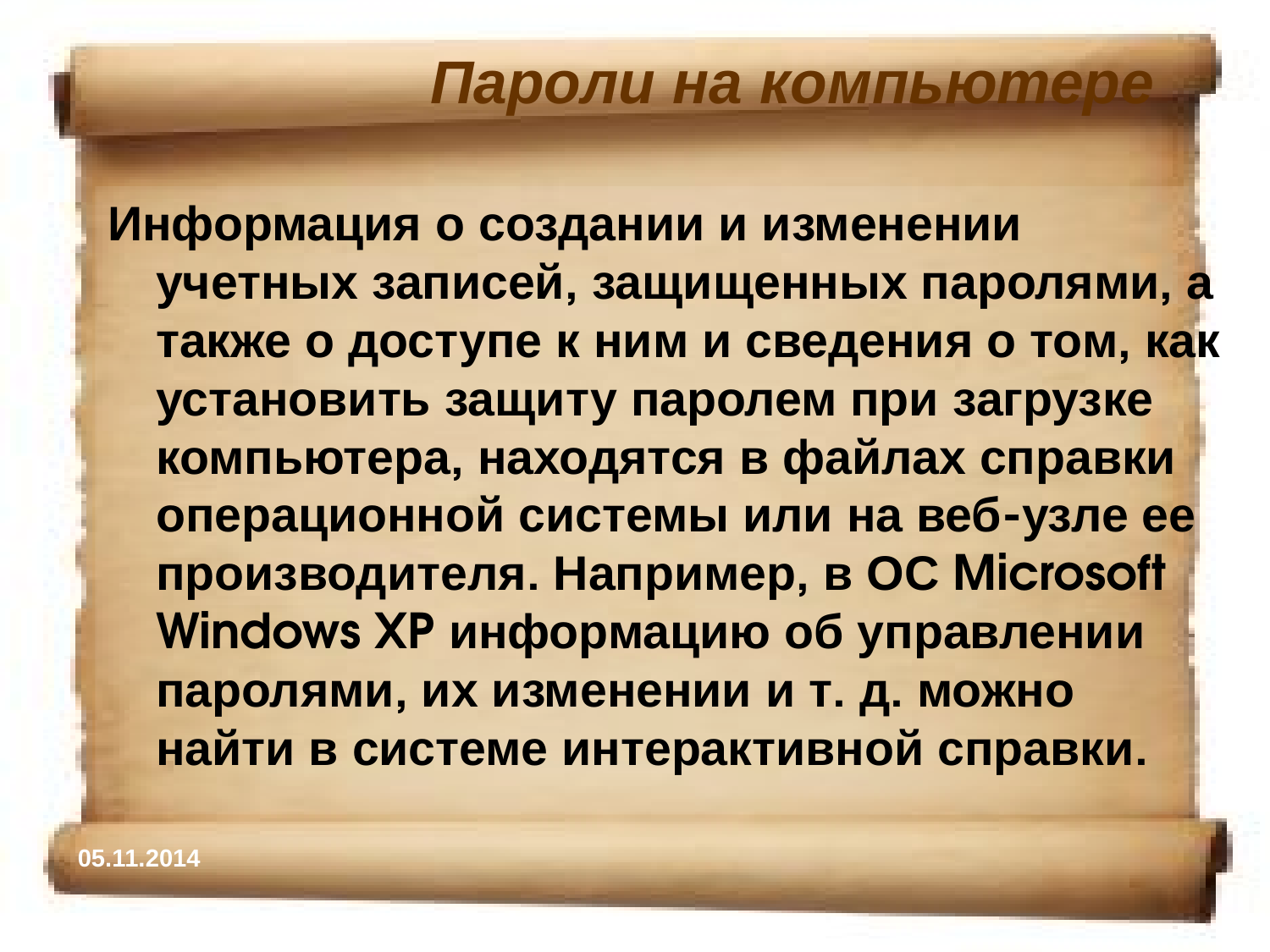

# Пароли на компьютере
Информация о создании и изменении учетных записей, защищенных паролями, а также о доступе к ним и сведения о том, как установить защиту паролем при загрузке компьютера, находятся в файлах справки операционной системы или на веб-узле ее производителя. Например, в ОС Microsoft Windows XP информацию об управлении паролями, их изменении и т. д. можно найти в системе интерактивной справки.
05.11.2014